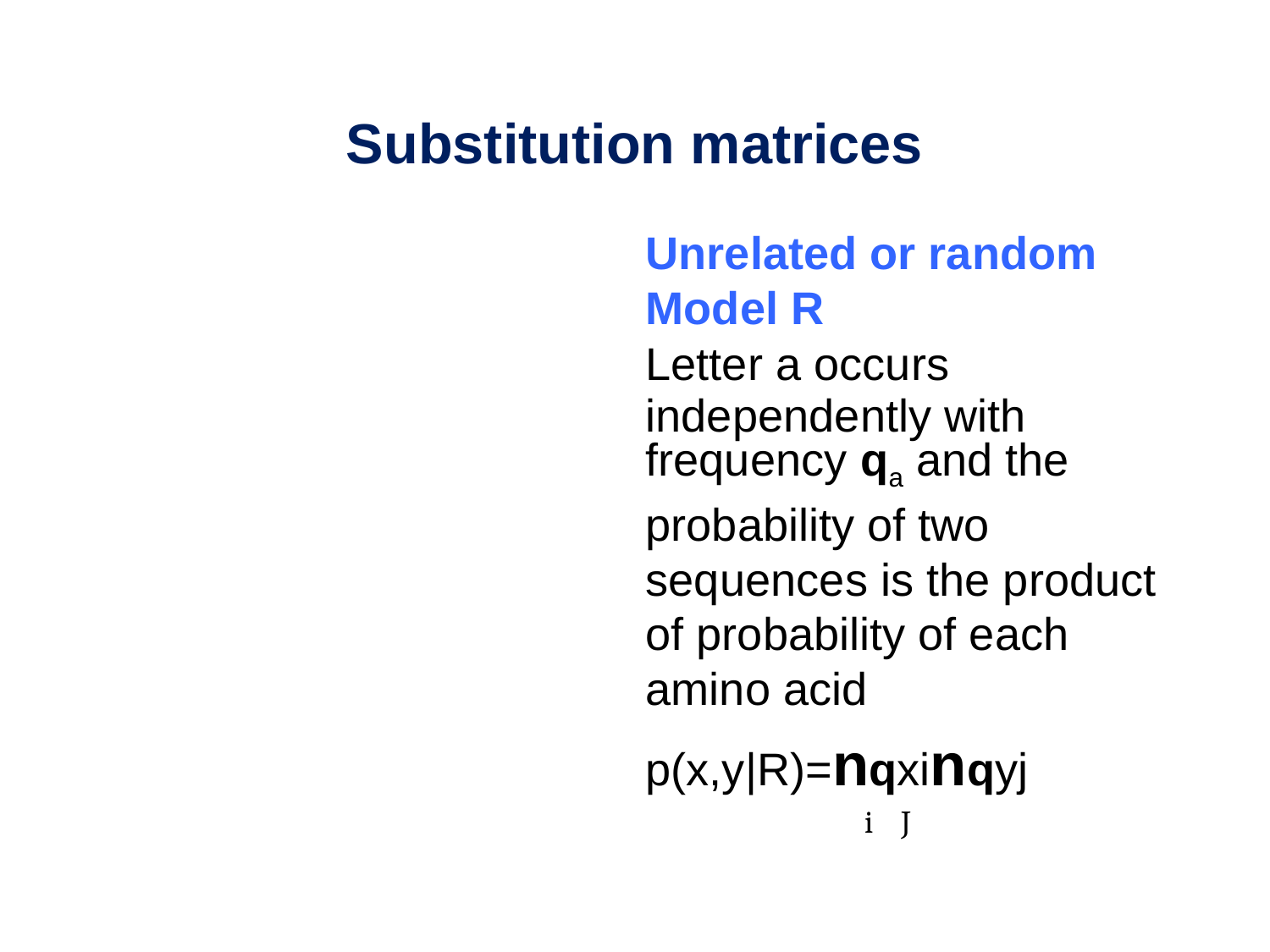

Substitution matrices
Unrelated or random Model R
Letter a occurs independently with frequency qa and the
probability of two sequences is the product of probability of each amino acid
p(x,y|R)=nqxinqyj
i    J